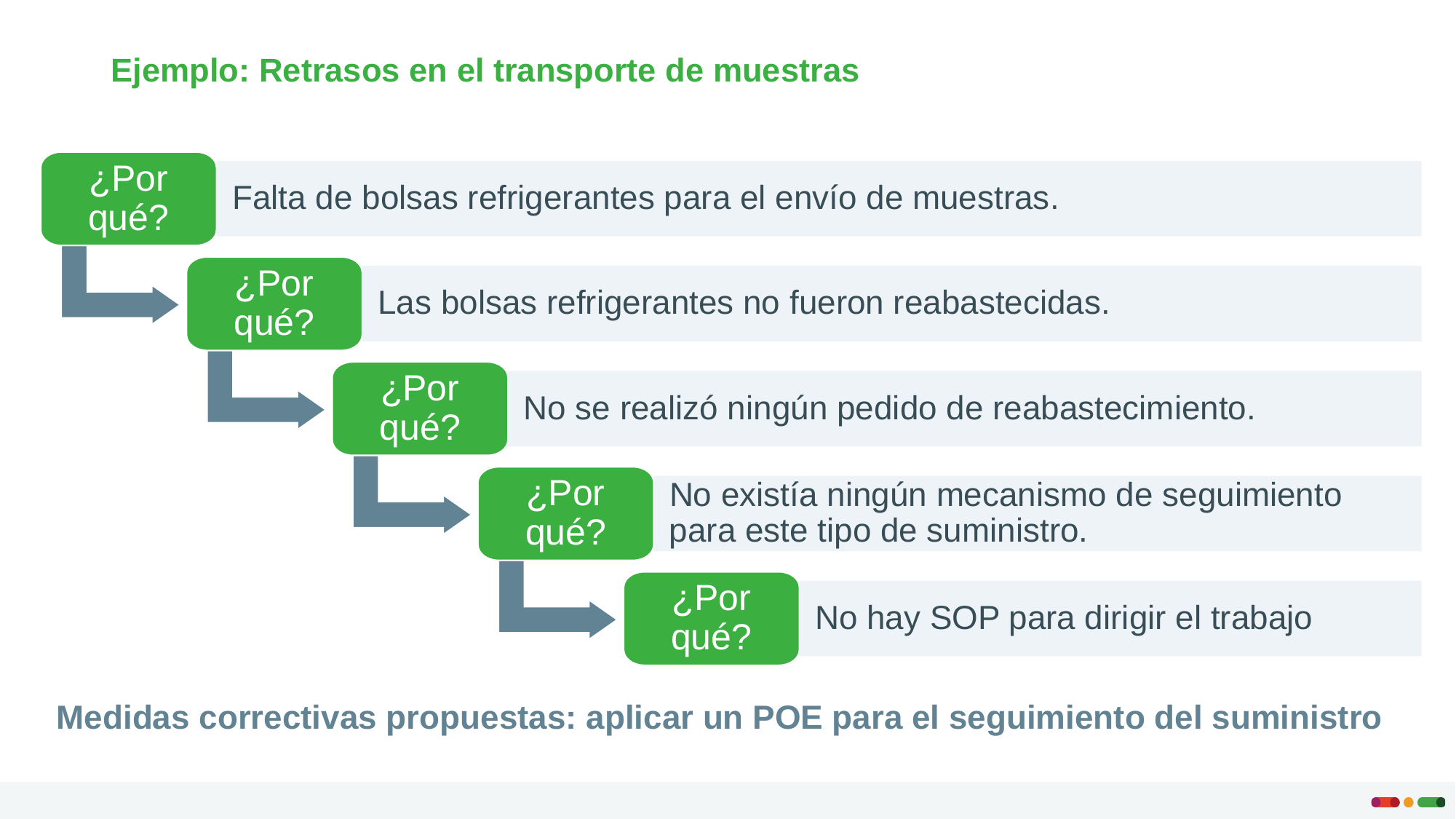

# Ejemplo: Retrasos en el transporte de muestras
¿Por qué?
 Falta de bolsas refrigerantes para el envío de muestras.

¿Por qué?
 Las bolsas refrigerantes no fueron reabastecidas.

¿Por qué?
 No se realizó ningún pedido de reabastecimiento.

¿Por qué?
 No existía ningún mecanismo de seguimiento
 para este tipo de suministro.

¿Por qué?
 No hay SOP para dirigir el trabajo
Medidas correctivas propuestas: aplicar un POE para el seguimiento del suministro